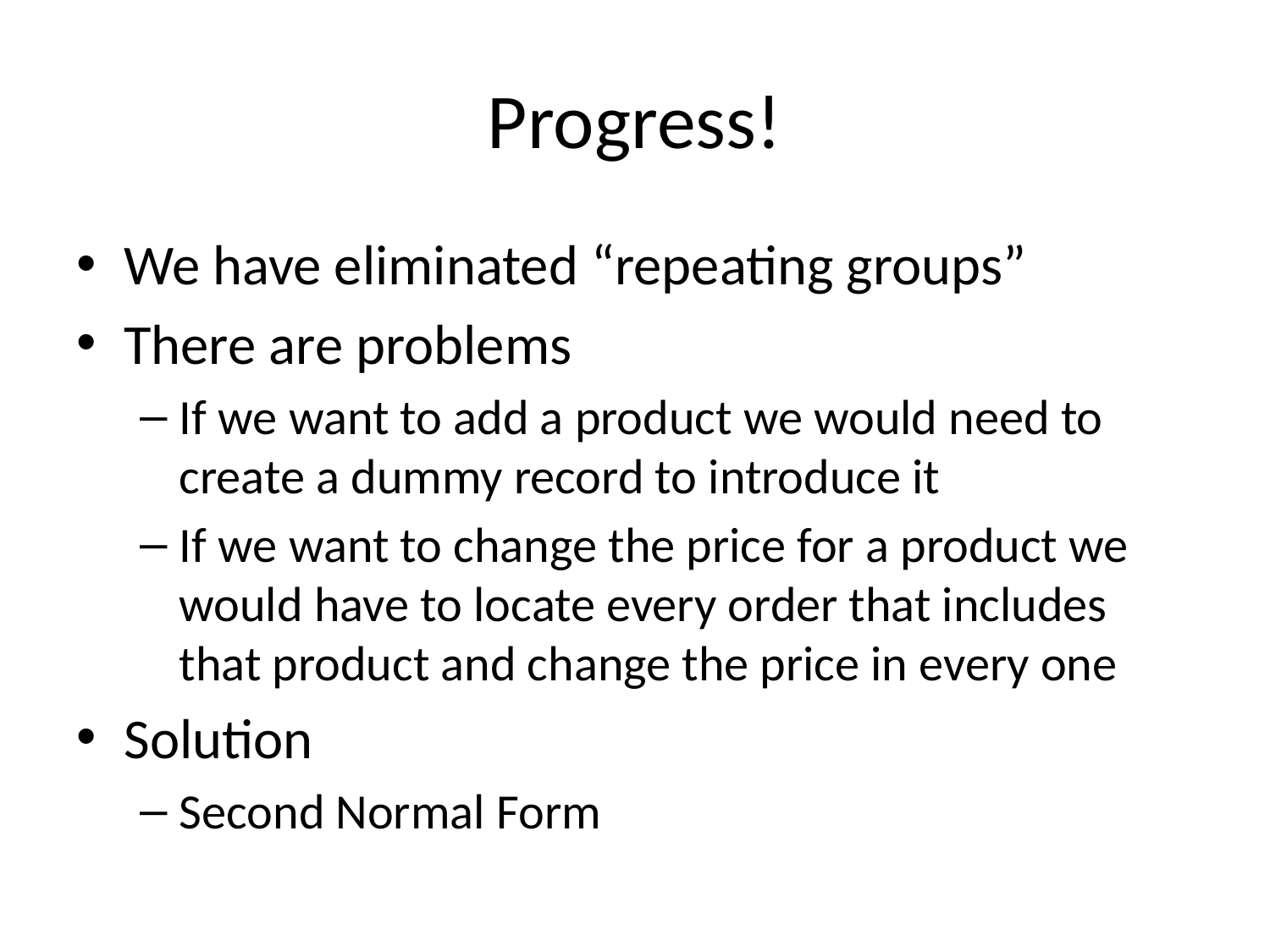

# Progress!
We have eliminated “repeating groups”
There are problems
If we want to add a product we would need to create a dummy record to introduce it
If we want to change the price for a product we would have to locate every order that includes that product and change the price in every one
Solution
Second Normal Form